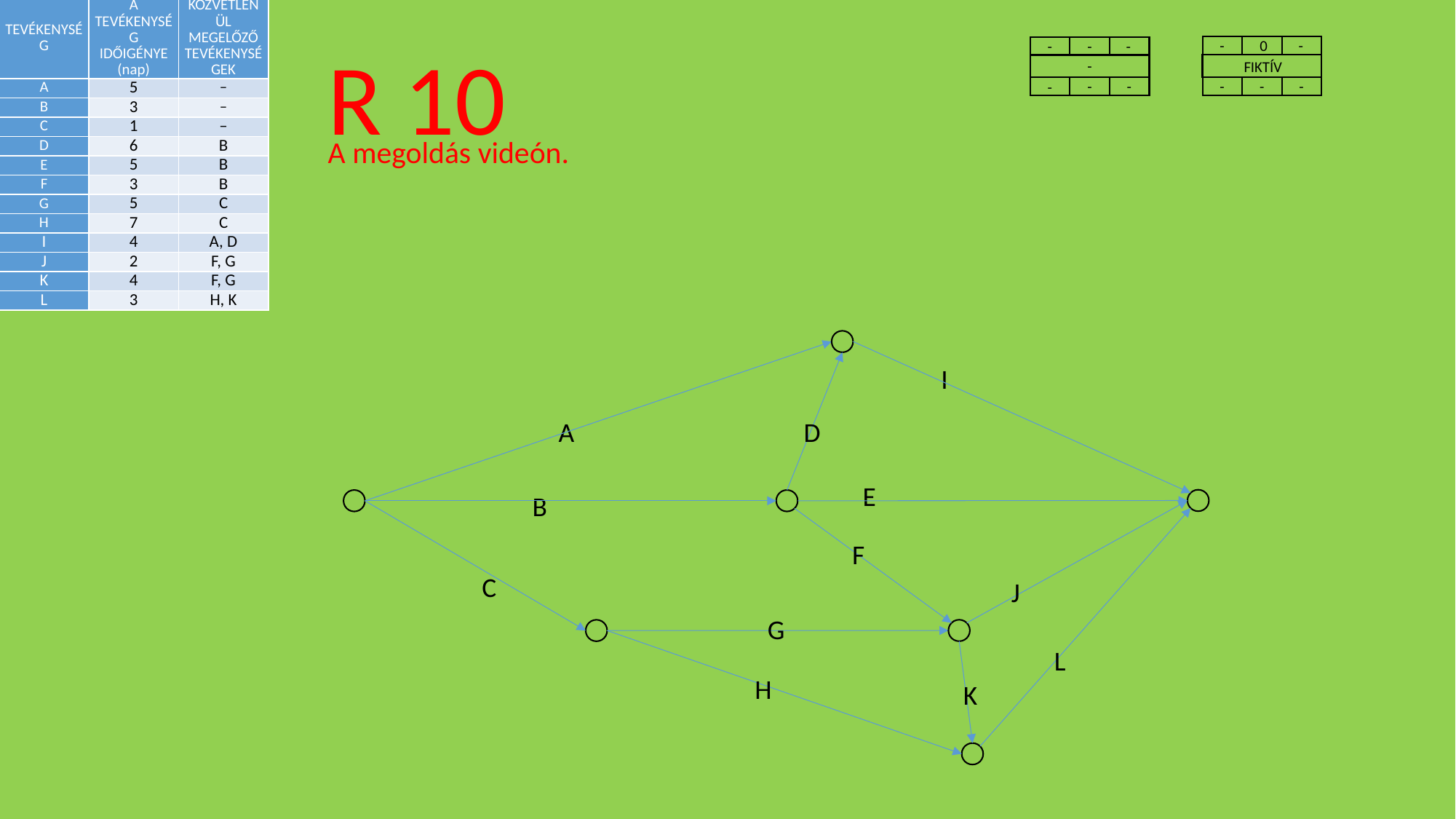

| TEVÉKENYSÉG | A TEVÉKENYSÉG IDŐIGÉNYE (nap) | KÖZVETLENÜL MEGELŐZŐ TEVÉKENYSÉGEK |
| --- | --- | --- |
| A | 5 | – |
| B | 3 | – |
| C | 1 | – |
| D | 6 | B |
| E | 5 | B |
| F | 3 | B |
| G | 5 | C |
| H | 7 | C |
| I | 4 | A, D |
| J | 2 | F, G |
| K | 4 | F, G |
| L | 3 | H, K |
R 10
-
0
-

FIKTÍV
-
-
-
-
-
-

-
-
-
-
A megoldás videón.

I
D
A
E
B

F
C
J
G

L
H
K